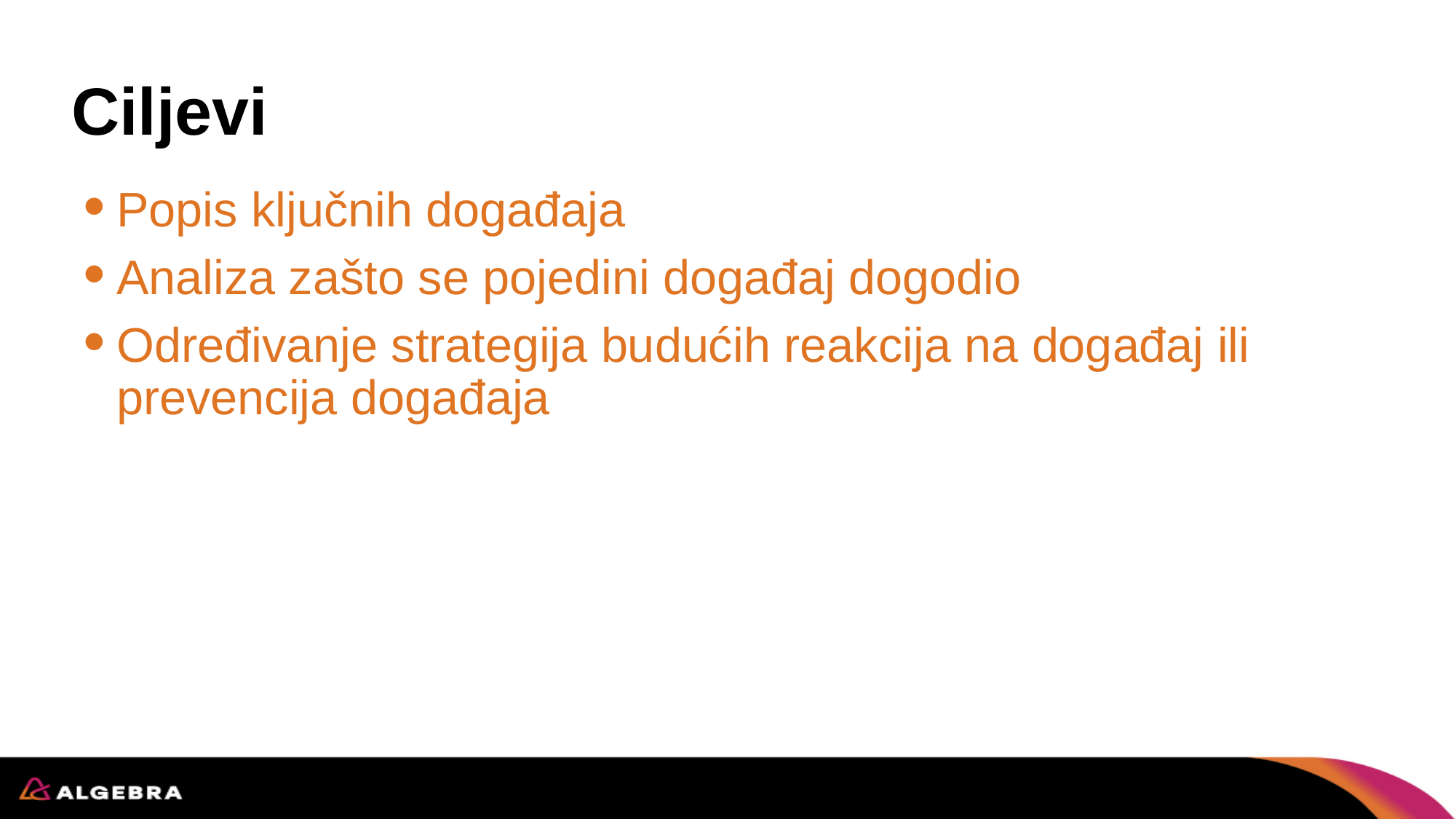

# Ciljevi
Popis ključnih događaja
Analiza zašto se pojedini događaj dogodio
Određivanje strategija budućih reakcija na događaj ili prevencija događaja